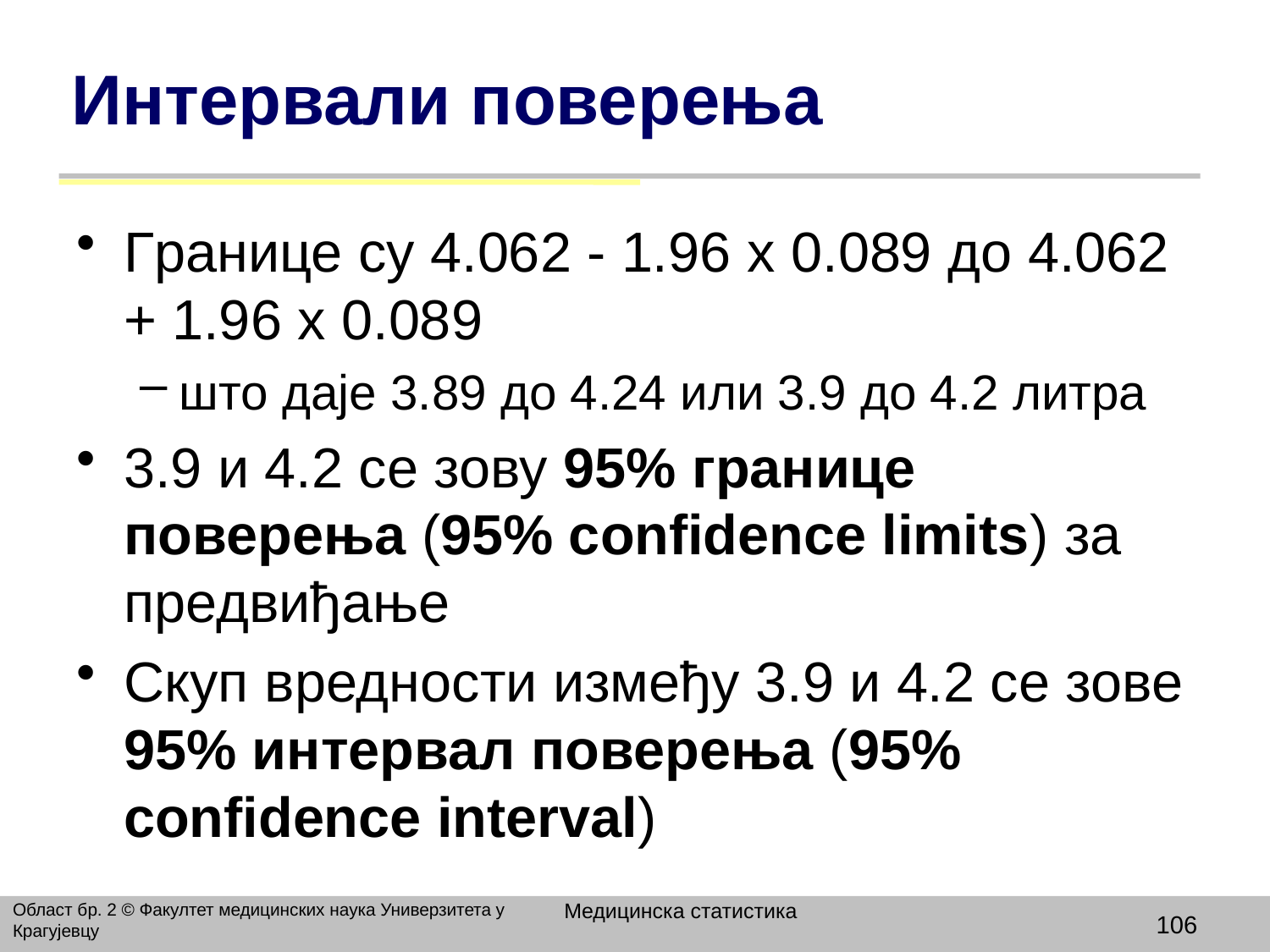

# Интервали поверења
Границе су 4.062 - 1.96 x 0.089 до 4.062 + 1.96 x 0.089
што даје 3.89 до 4.24 или 3.9 до 4.2 литра
3.9 и 4.2 се зову 95% границе поверења (95% confidence limits) за предвиђање
Скуп вредности између 3.9 и 4.2 се зове 95% интервал поверења (95% confidence interval)

Медицинска статистика
Област бр. 2 © Факултет медицинских наука Универзитета у Крагујевцу
106